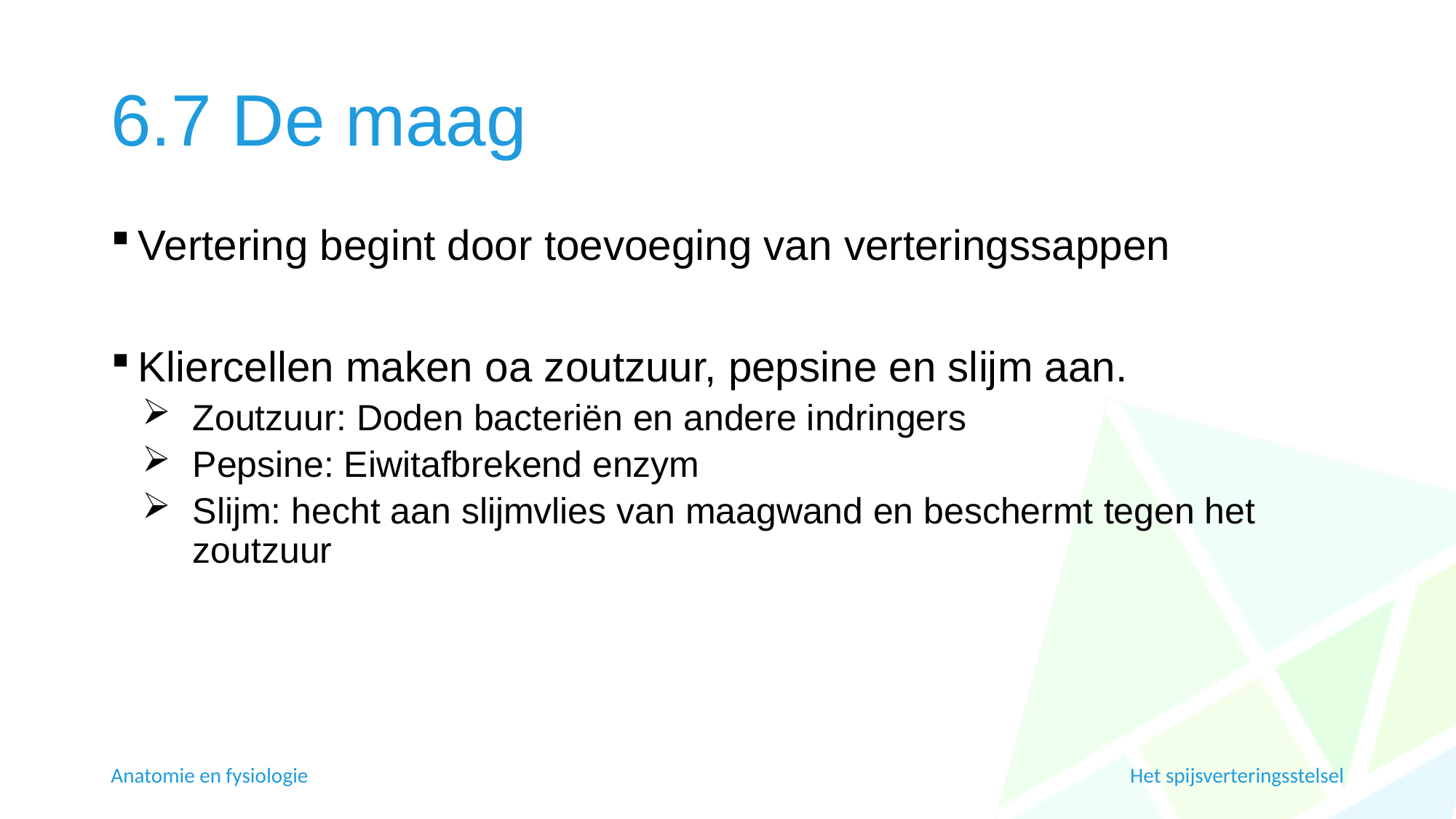

# 6.7 De maag
Vertering begint door toevoeging van verteringssappen

Kliercellen maken oa zoutzuur, pepsine en slijm aan.
Zoutzuur: Doden bacteriën en andere indringers
Pepsine: Eiwitafbrekend enzym
Slijm: hecht aan slijmvlies van maagwand en beschermt tegen het zoutzuur
Anatomie en fysiologie
Het spijsverteringsstelsel